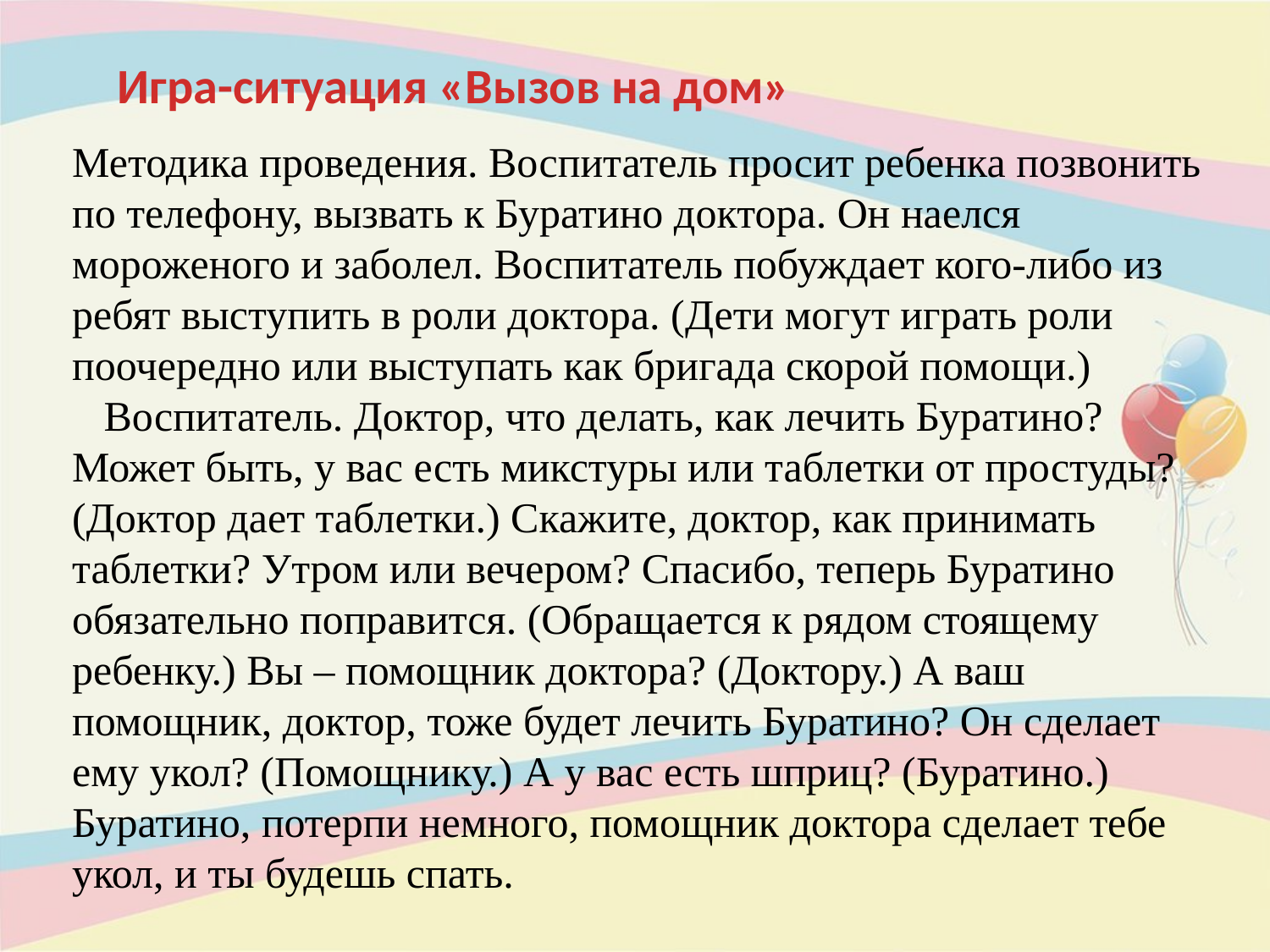

Игра-ситуация «Вызов на дом»
Методика проведения. Воспитатель просит ребенка позвонить по телефону, вызвать к Буратино доктора. Он наелся мороженого и заболел. Воспитатель побуждает кого-либо из ребят выступить в роли доктора. (Дети могут играть роли поочередно или выступать как бригада скорой помощи.)
   Воспитатель. Доктор, что делать, как лечить Буратино? Может быть, у вас есть микстуры или таблетки от простуды? (Доктор дает таблетки.) Скажите, доктор, как принимать таблетки? Утром или вечером? Спасибо, теперь Буратино обязательно поправится. (Обращается к рядом стоящему ребенку.) Вы – помощник доктора? (Доктору.) А ваш помощник, доктор, тоже будет лечить Буратино? Он сделает ему укол? (Помощнику.) А у вас есть шприц? (Буратино.) Буратино, потерпи немного, помощник доктора сделает тебе укол, и ты будешь спать.